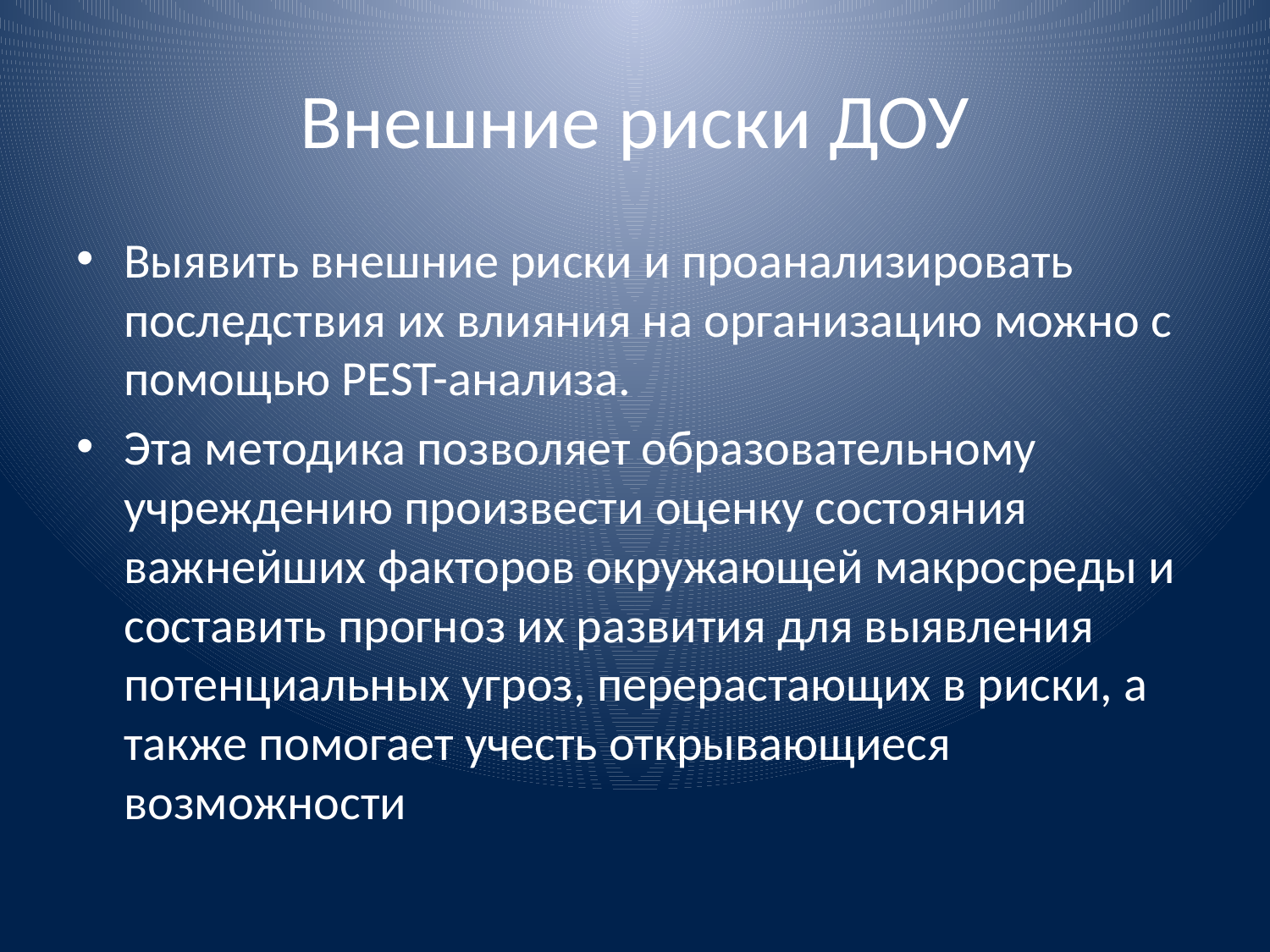

# Внешние риски ДОУ
Выявить внешние риски и проанализировать  последствия их влияния на организацию можно с помощью PEST-анализа.
Эта методика позволяет образовательному учреждению произвести оценку состояния важнейших факторов окружающей макросреды и составить прогноз их развития для выявления потенциальных угроз, перерастающих в риски, а также помогает учесть открывающиеся возможности